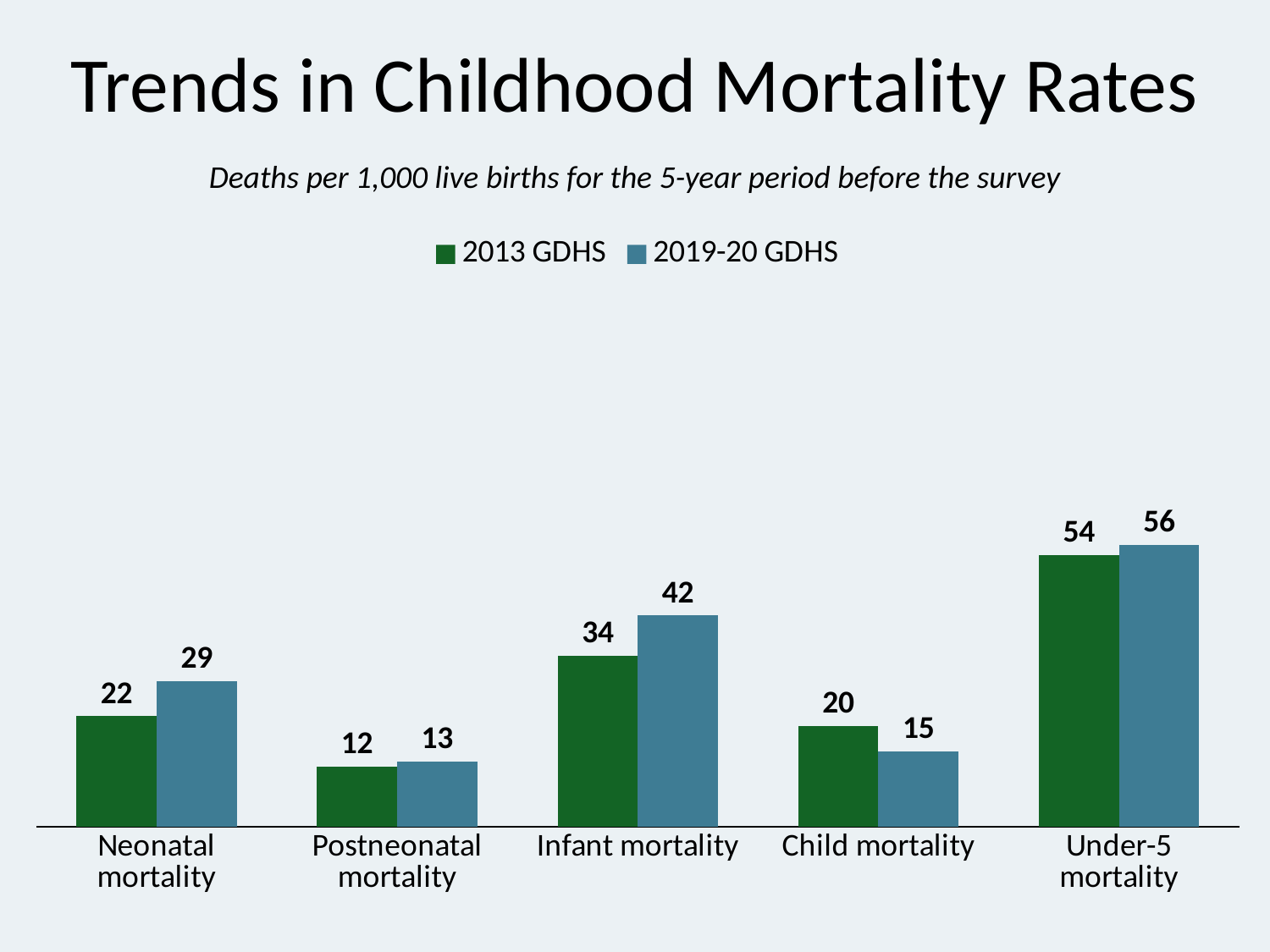

# Trends in Childhood Mortality Rates
Deaths per 1,000 live births for the 5-year period before the survey

### Chart

| Category | 2013 GDHS | 2019-20 GDHS |
|---|---|---|
| Neonatal mortality | 22.0 | 29.0 |
| Postneonatal mortality | 12.0 | 13.0 |
| Infant mortality | 34.0 | 42.0 |
| Child mortality | 20.0 | 15.0 |
| Under-5 mortality | 54.0 | 56.0 |